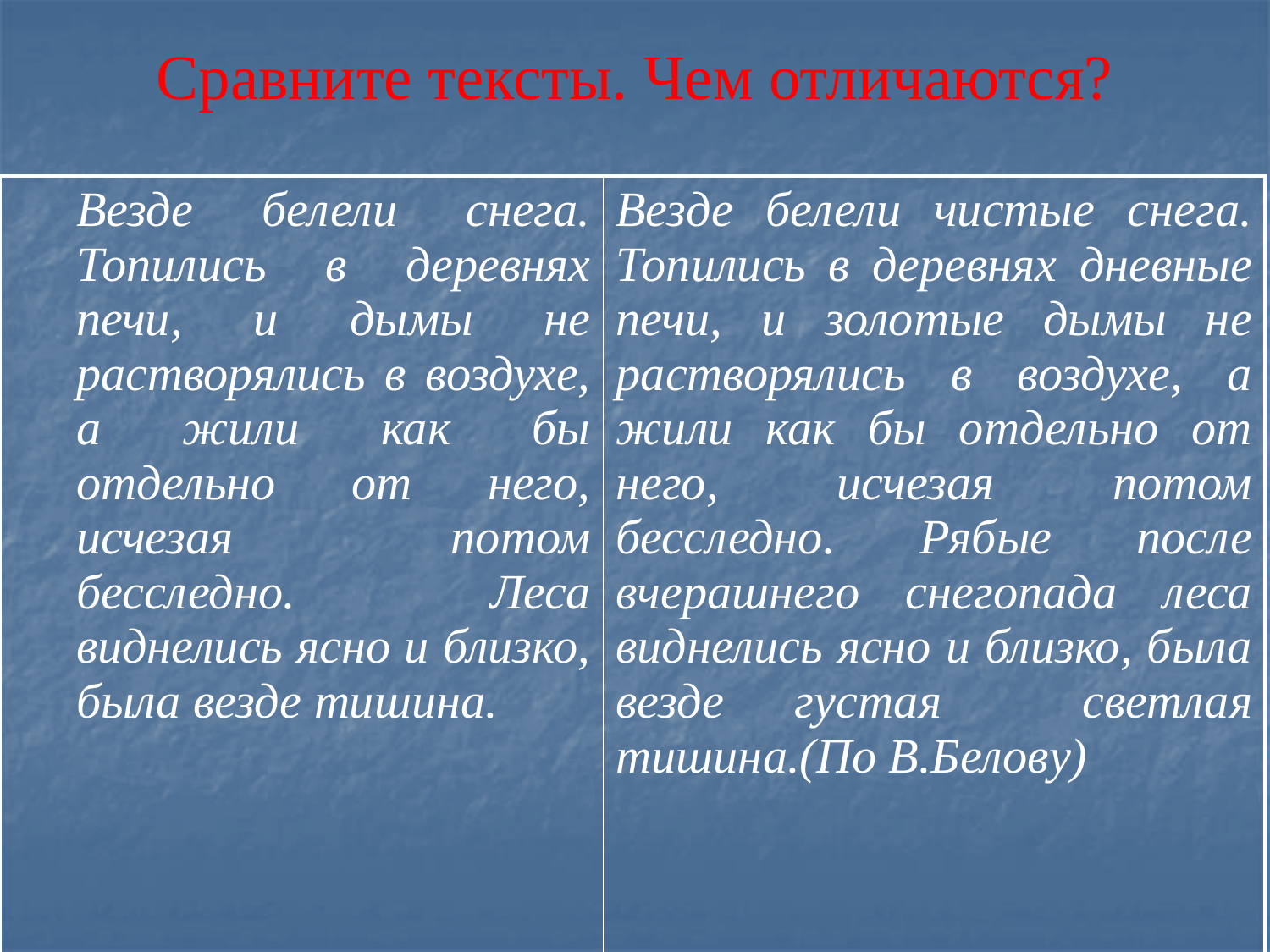

# Сравните тексты. Чем отличаются?
| Везде белели снега. Топились в деревнях печи, и дымы не растворялись в воздухе, а жили как бы отдельно от него, исчезая потом бесследно. Леса виднелись ясно и близко, была везде тишина. | Везде белели чистые снега. Топились в деревнях дневные печи, и золотые дымы не растворялись в воздухе, а жили как бы отдельно от него, исчезая потом бесследно. Рябые после вчерашнего снегопада леса виднелись ясно и близко, была везде густая светлая тишина.(По В.Белову) |
| --- | --- |